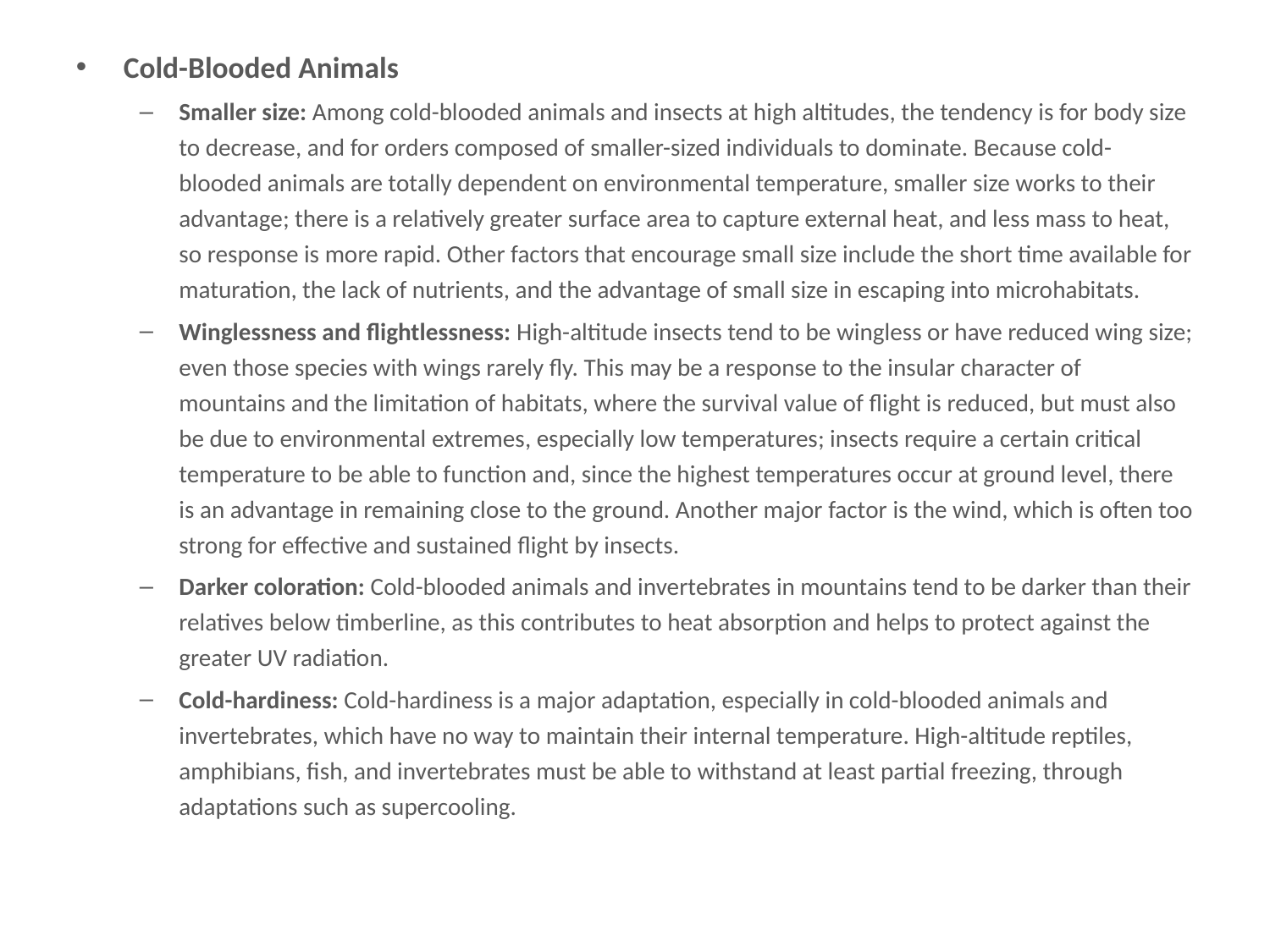

# Cold-Blooded Animals
Cold-Blooded Animals
Smaller size: Among cold-blooded animals and insects at high altitudes, the tendency is for body size to decrease, and for orders composed of smaller-sized individuals to dominate. Because cold-blooded animals are totally dependent on environmental temperature, smaller size works to their advantage; there is a relatively greater surface area to capture external heat, and less mass to heat, so response is more rapid. Other factors that encourage small size include the short time available for maturation, the lack of nutrients, and the advantage of small size in escaping into microhabitats.
Winglessness and flightlessness: High-altitude insects tend to be wingless or have reduced wing size; even those species with wings rarely fly. This may be a response to the insular character of mountains and the limitation of habitats, where the survival value of flight is reduced, but must also be due to environmental extremes, especially low temperatures; insects require a certain critical temperature to be able to function and, since the highest temperatures occur at ground level, there is an advantage in remaining close to the ground. Another major factor is the wind, which is often too strong for effective and sustained flight by insects.
Darker coloration: Cold-blooded animals and invertebrates in mountains tend to be darker than their relatives below timberline, as this contributes to heat absorption and helps to protect against the greater UV radiation.
Cold-hardiness: Cold-hardiness is a major adaptation, especially in cold-blooded animals and invertebrates, which have no way to maintain their internal temperature. High-altitude reptiles, amphibians, fish, and invertebrates must be able to withstand at least partial freezing, through adaptations such as supercooling.